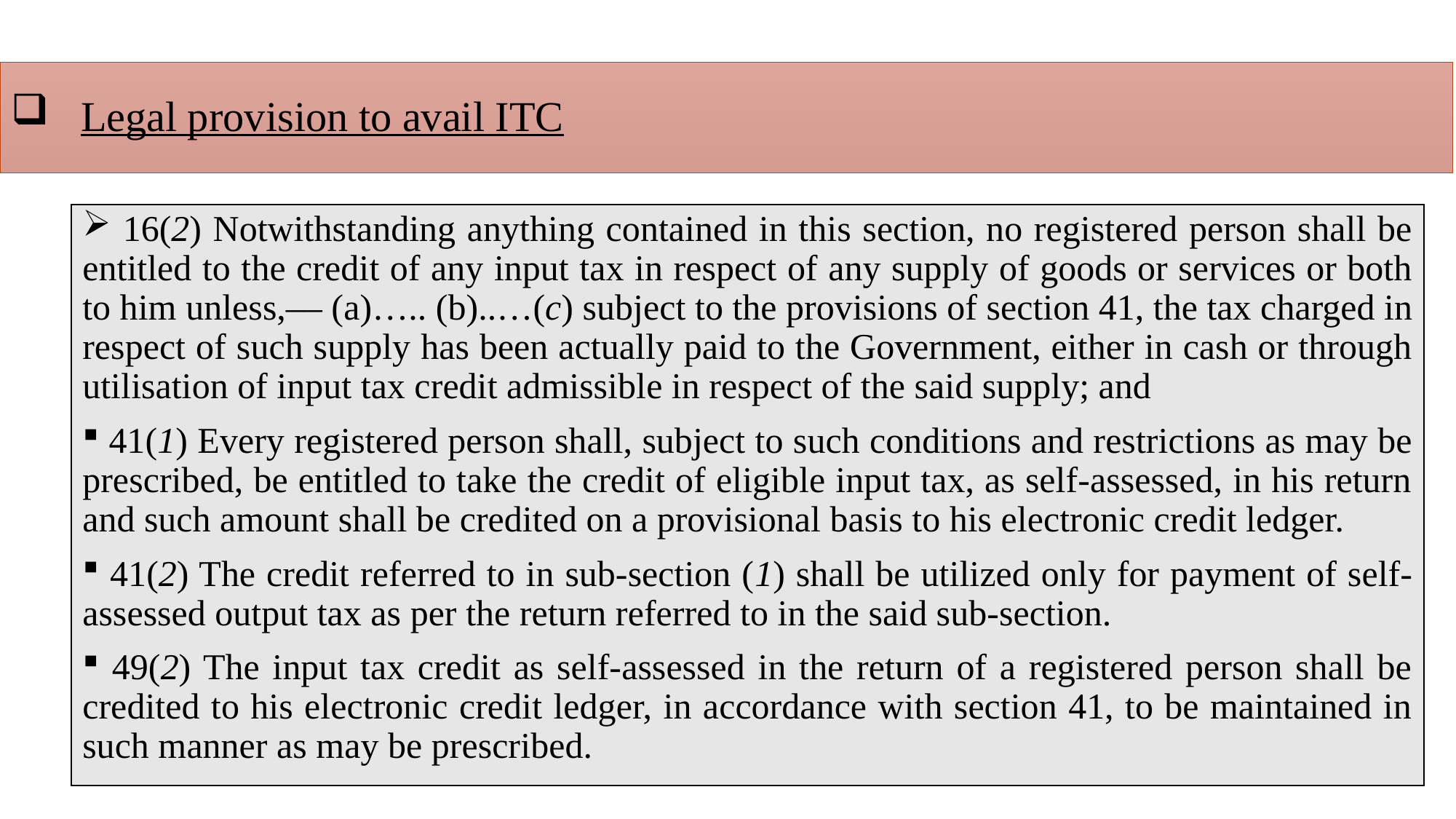

# Legal provision to avail ITC
 16(2) Notwithstanding anything contained in this section, no registered person shall be entitled to the credit of any input tax in respect of any supply of goods or services or both to him unless,–– (a)….. (b)..…(c) subject to the provisions of section 41, the tax charged in respect of such supply has been actually paid to the Government, either in cash or through utilisation of input tax credit admissible in respect of the said supply; and
 41(1) Every registered person shall, subject to such conditions and restrictions as may be prescribed, be entitled to take the credit of eligible input tax, as self-assessed, in his return and such amount shall be credited on a provisional basis to his electronic credit ledger.
 41(2) The credit referred to in sub-section (1) shall be utilized only for payment of self- assessed output tax as per the return referred to in the said sub-section.
 49(2) The input tax credit as self-assessed in the return of a registered person shall be credited to his electronic credit ledger, in accordance with section 41, to be maintained in such manner as may be prescribed.